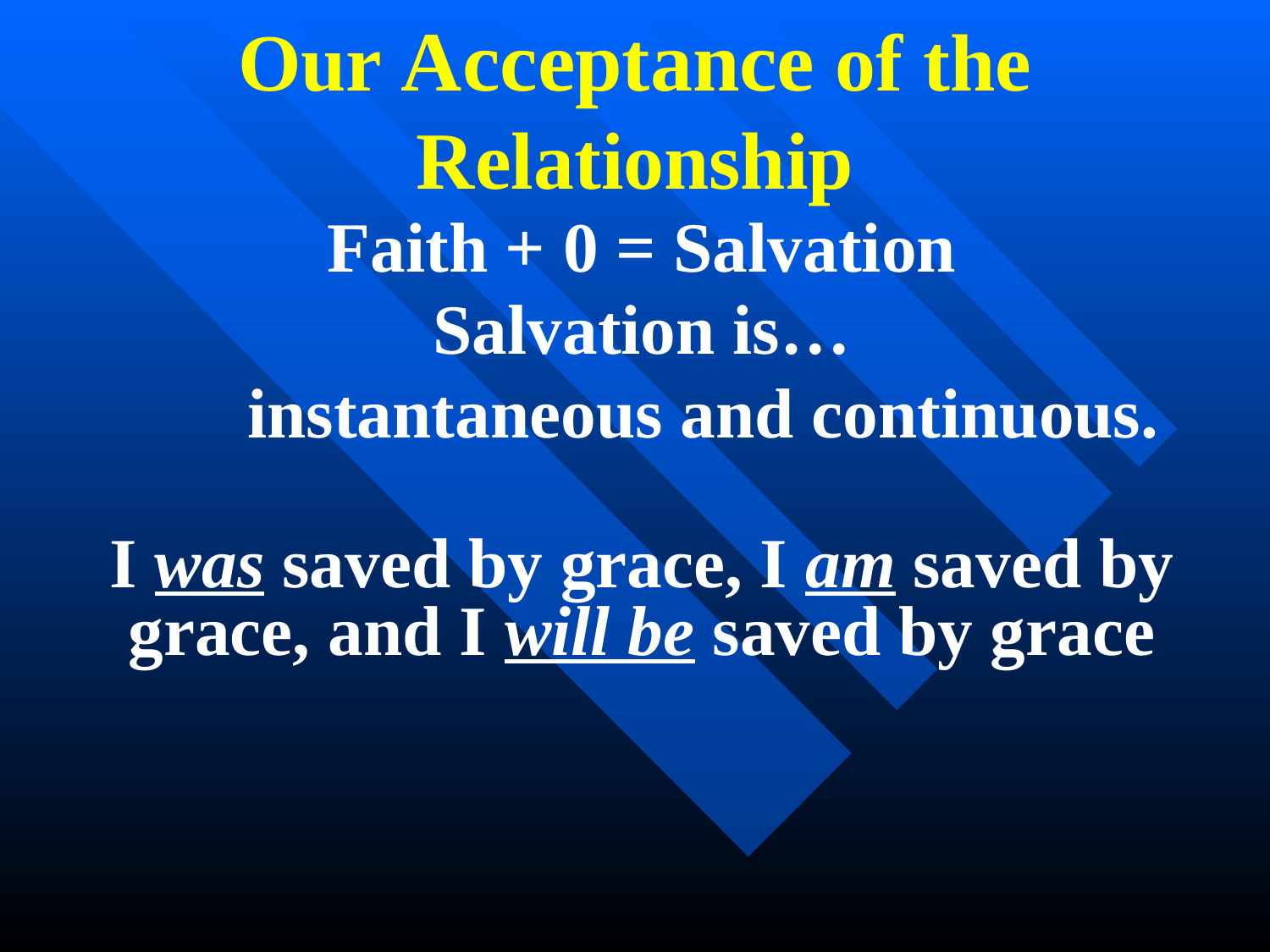

Our Acceptance of the Relationship
  Faith + 0 = Salvation
  Salvation is…
         instantaneous and continuous.

  I was saved by grace, I am saved by
  grace, and I will be saved by grace